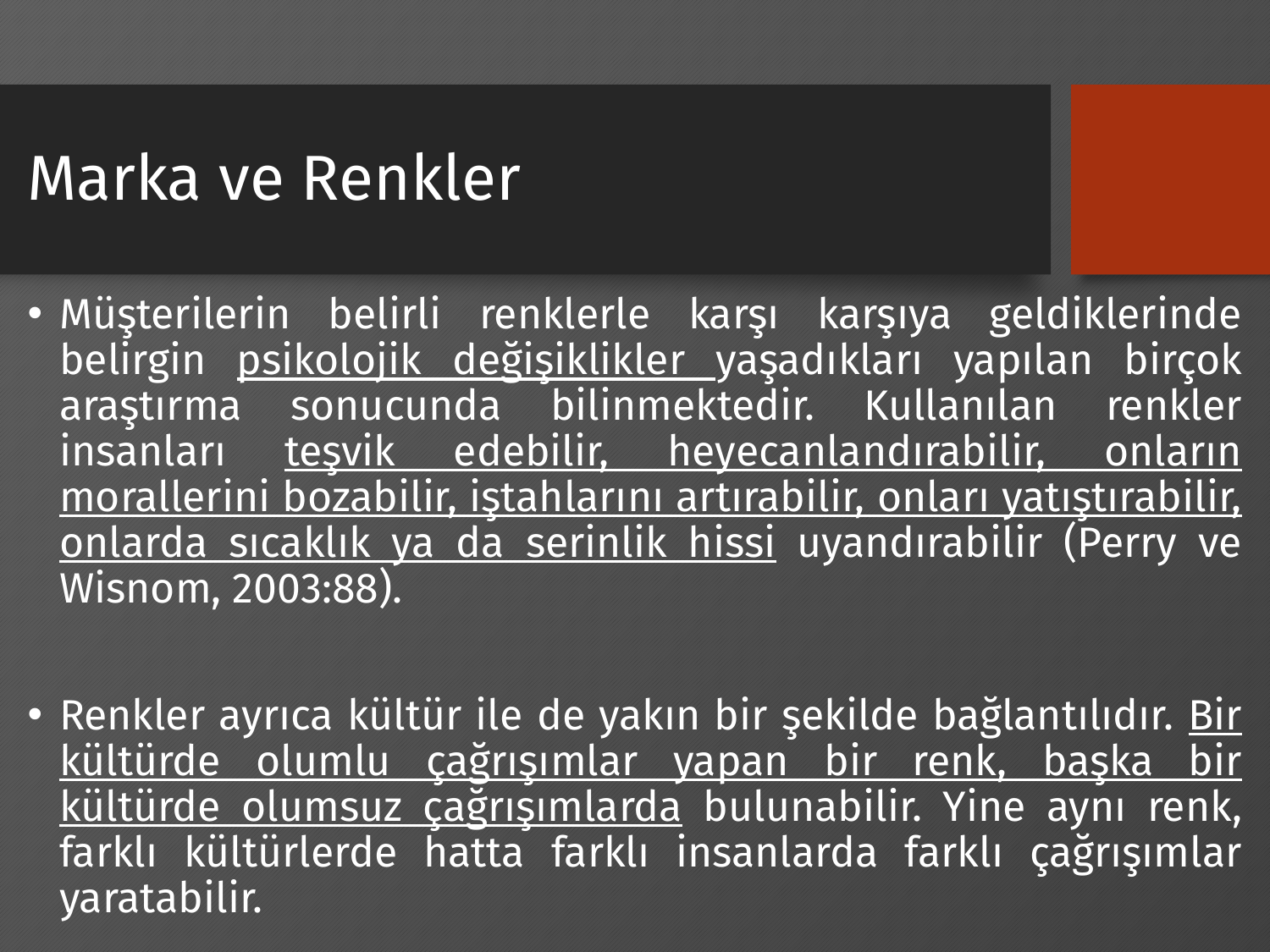

# Marka ve Renkler
Müşterilerin belirli renklerle karşı karşıya geldiklerinde belirgin psikolojik değişiklikler yaşadıkları yapılan birçok araştırma sonucunda bilinmektedir. Kullanılan renkler insanları teşvik edebilir, heyecanlandırabilir, onların morallerini bozabilir, iştahlarını artırabilir, onları yatıştırabilir, onlarda sıcaklık ya da serinlik hissi uyandırabilir (Perry ve Wisnom, 2003:88).

Renkler ayrıca kültür ile de yakın bir şekilde bağlantılıdır. Bir kültürde olumlu çağrışımlar yapan bir renk, başka bir kültürde olumsuz çağrışımlarda bulunabilir. Yine aynı renk, farklı kültürlerde hatta farklı insanlarda farklı çağrışımlar yaratabilir.